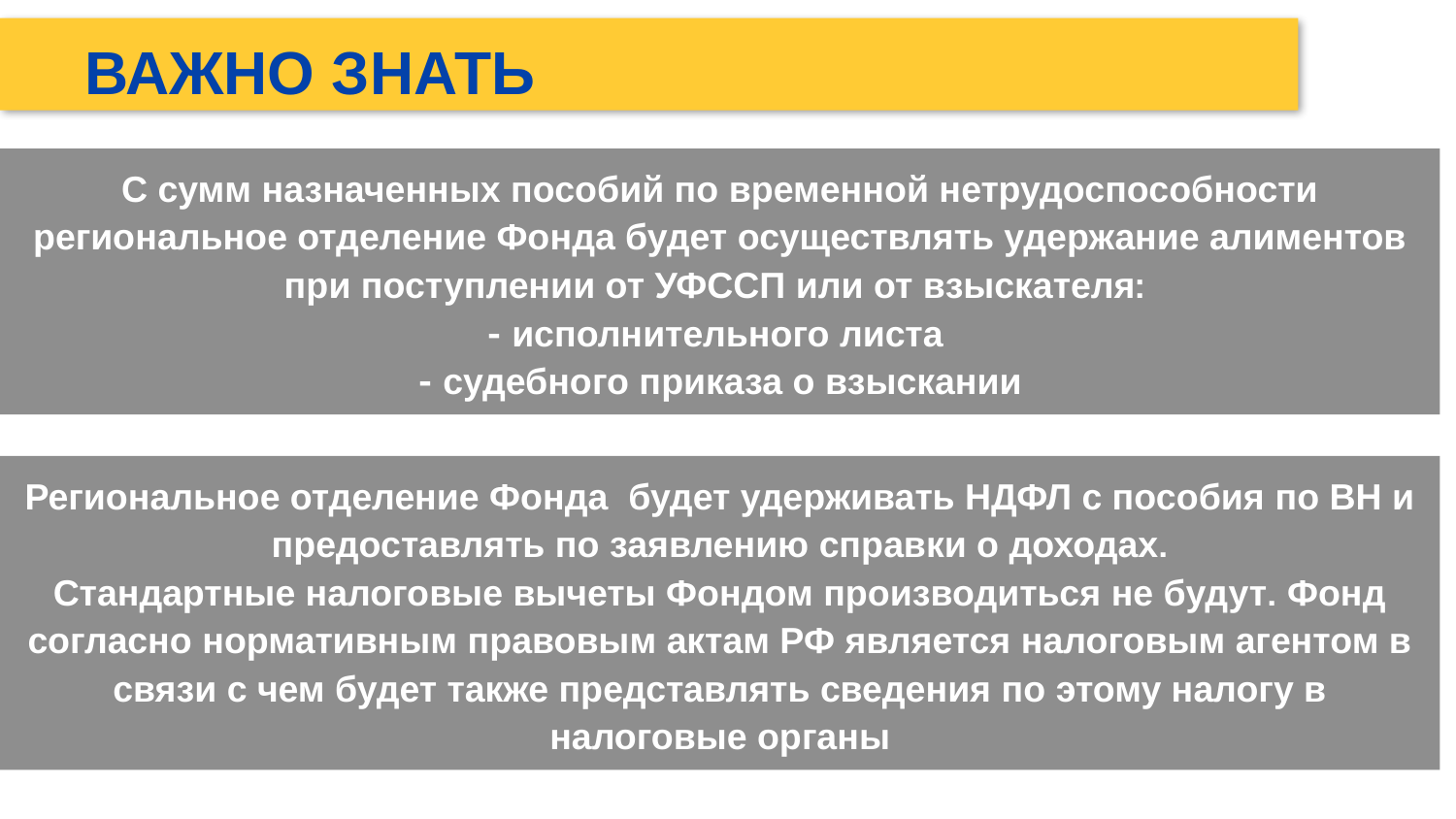

ВАЖНО ЗНАТЬ
С сумм назначенных пособий по временной нетрудоспособности региональное отделение Фонда будет осуществлять удержание алиментов при поступлении от УФССП или от взыскателя:
- исполнительного листа
- судебного приказа о взыскании
Региональное отделение Фонда  будет удерживать НДФЛ с пособия по ВН и предоставлять по заявлению справки о доходах.
Стандартные налоговые вычеты Фондом производиться не будут. Фонд согласно нормативным правовым актам РФ является налоговым агентом в связи с чем будет также представлять сведения по этому налогу в налоговые органы